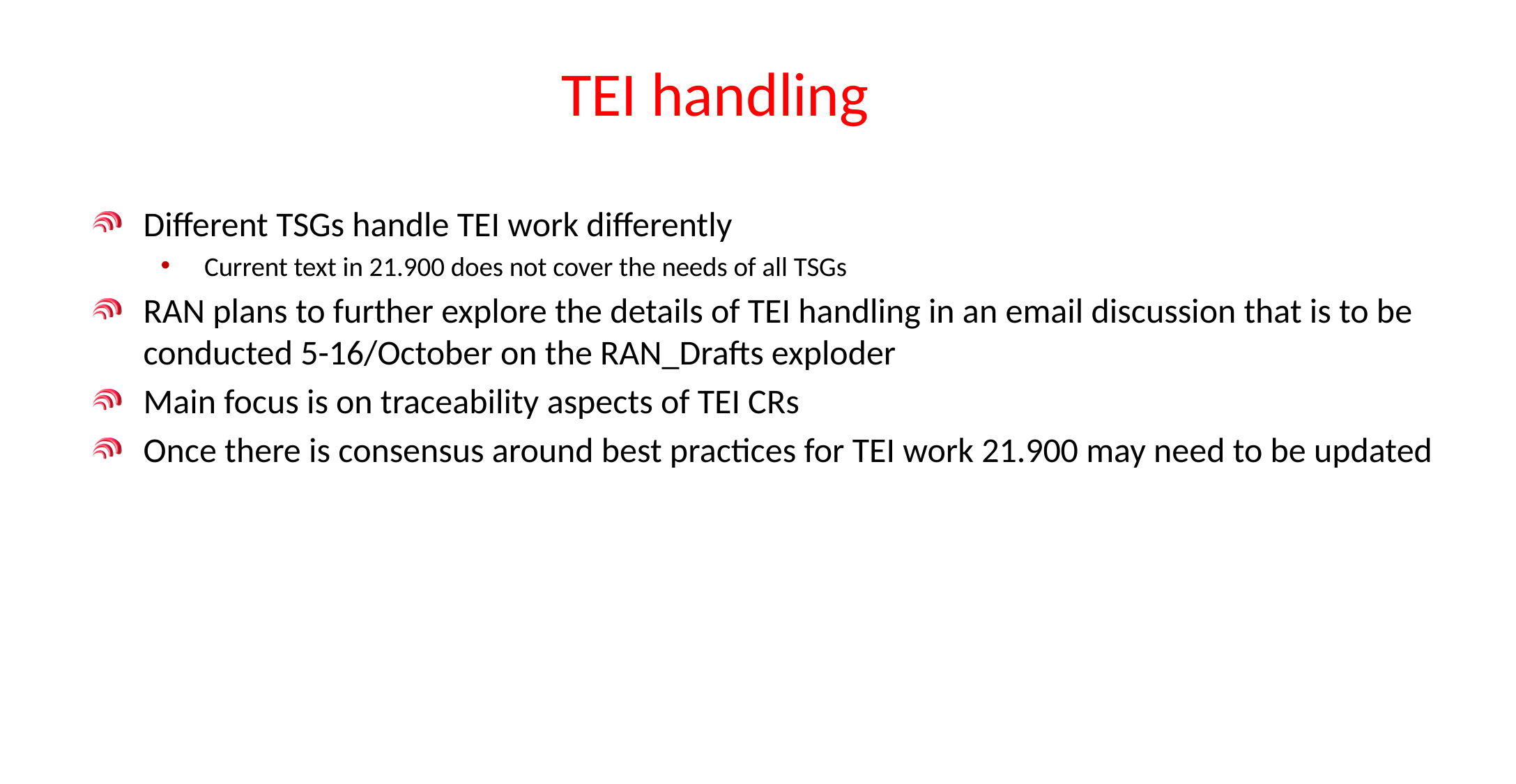

# TEI handling

Different TSGs handle TEI work differently
Current text in 21.900 does not cover the needs of all TSGs
RAN plans to further explore the details of TEI handling in an email discussion that is to be conducted 5-16/October on the RAN_Drafts exploder
Main focus is on traceability aspects of TEI CRs
Once there is consensus around best practices for TEI work 21.900 may need to be updated